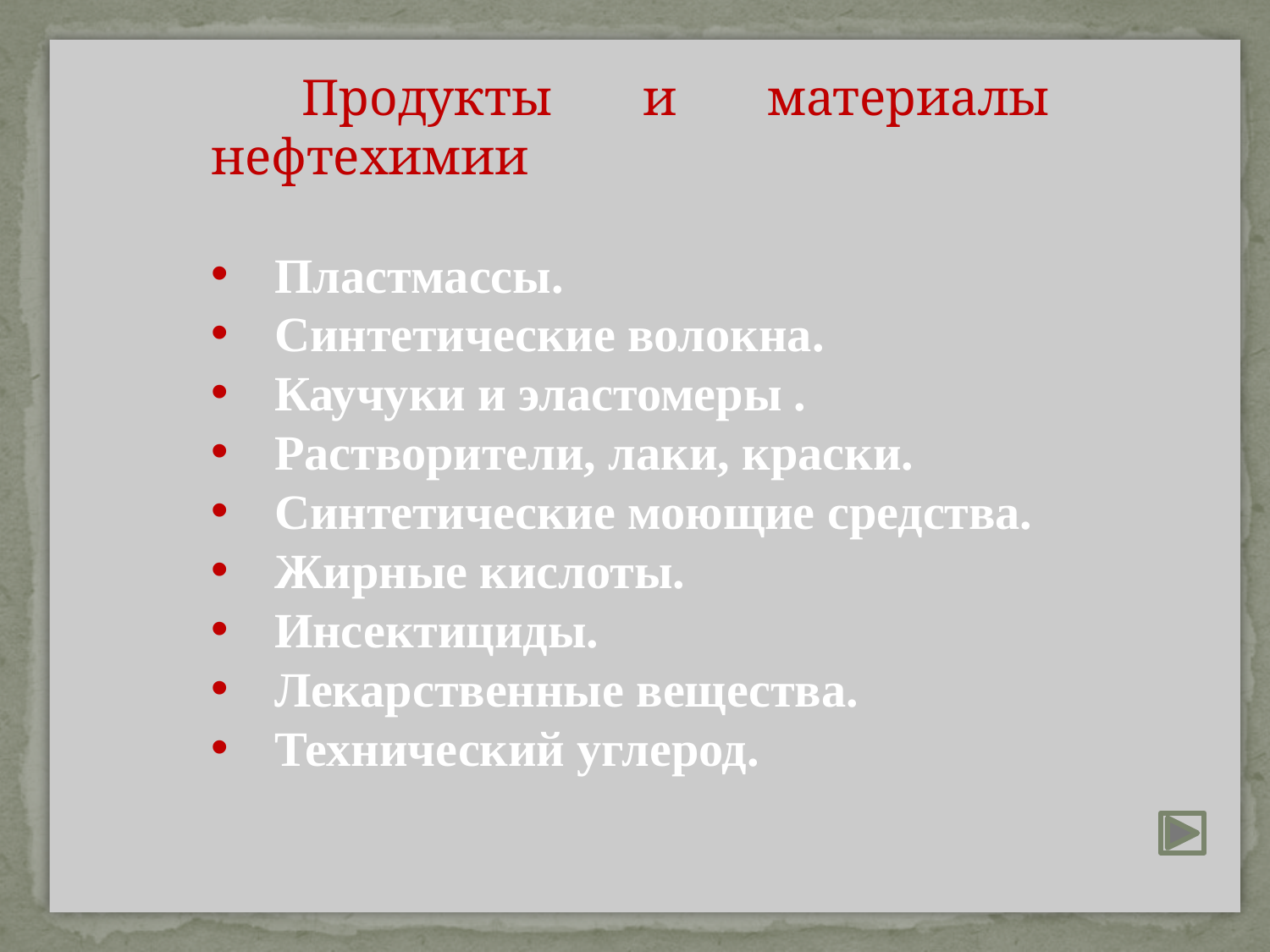

# «Нефть не топливо. Топить можно и ассигнациями…»

 Продукты и материалы нефтехимии

Пластмассы.
Синтетические волокна.
Каучуки и эластомеры .
Растворители, лаки, краски.
Синтетические моющие средства.
Жирные кислоты.
Инсектициды.
Лекарственные вещества.
Технический углерод.

Дмитрий Иванович Менделеев первым заявил о том, что сжигать нефть в топках— преступление, ибо она является ценным сырьем для получения множества химических продуктов.
Он с дальнозоркостью подлинного гения предвидел громадную роль нефти и всех ее производных в технике будущего.

7
"Без светоча науки  и с нефтью будут потемки..." Д.И.Менделеев